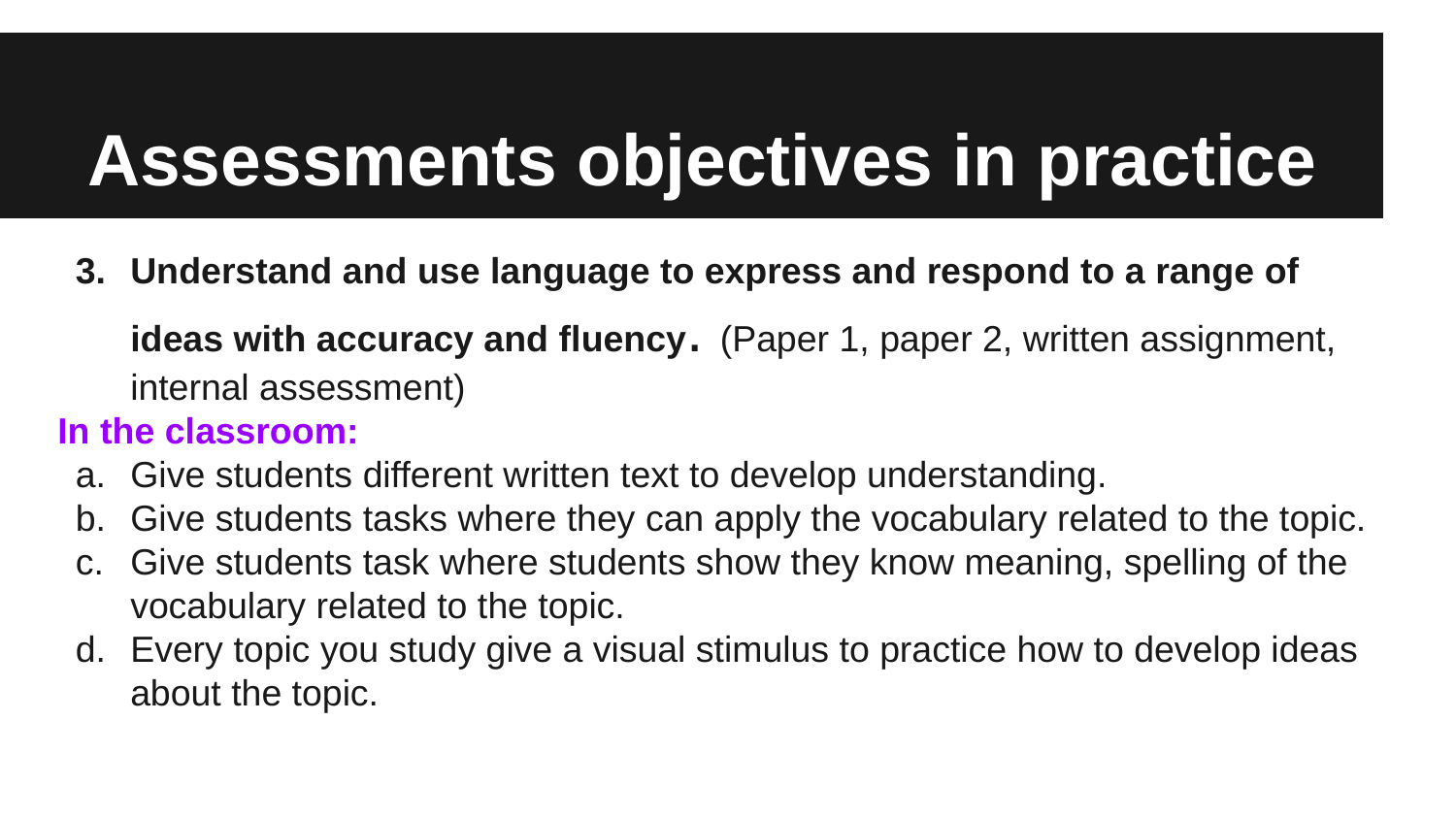

# Assessments objectives in practice
Understand and use language to express and respond to a range of ideas with accuracy and fluency. (Paper 1, paper 2, written assignment, internal assessment)
In the classroom:
Give students different written text to develop understanding.
Give students tasks where they can apply the vocabulary related to the topic.
Give students task where students show they know meaning, spelling of the vocabulary related to the topic.
Every topic you study give a visual stimulus to practice how to develop ideas about the topic.